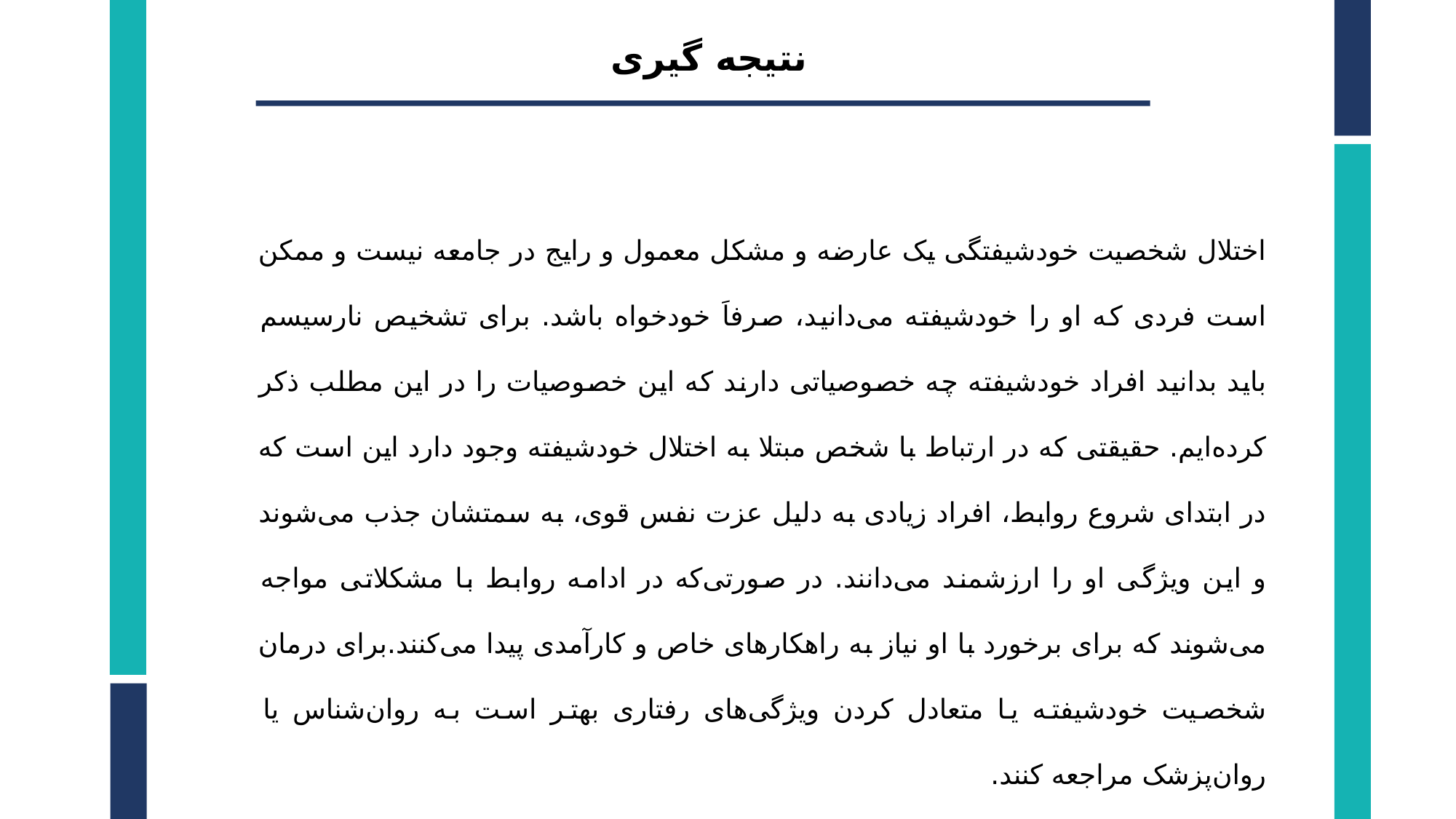

نتیجه گیری

اختلال شخصیت خودشیفتگی یک عارضه و مشکل معمول و رایج در جامعه نیست و ممکن است فردی که او را خودشیفته می‌دانید، صرفاَ خودخواه باشد. برای تشخیص نارسیسم باید بدانید افراد خودشیفته چه خصوصیاتی دارند که این خصوصیات را در این مطلب ذکر کرده‌ایم. حقیقتی که در ارتباط با شخص مبتلا به اختلال خودشیفته وجود دارد این است که در ابتدای شروع روابط، افراد زیادی به دلیل عزت نفس قوی، به سمتشان جذب می‌شوند و این ویژگی او را ارزشمند می‌دانند. در صورتی‌که در ادامه روابط با مشکلاتی مواجه می‌شوند که برای برخورد با او نیاز به راهکارهای خاص و کارآمدی پیدا می‌کنند.برای درمان شخصیت خودشیفته یا متعادل کردن ویژگی‌های رفتاری بهتر است به روان‌شناس یا روان‌پزشک مراجعه کنند.